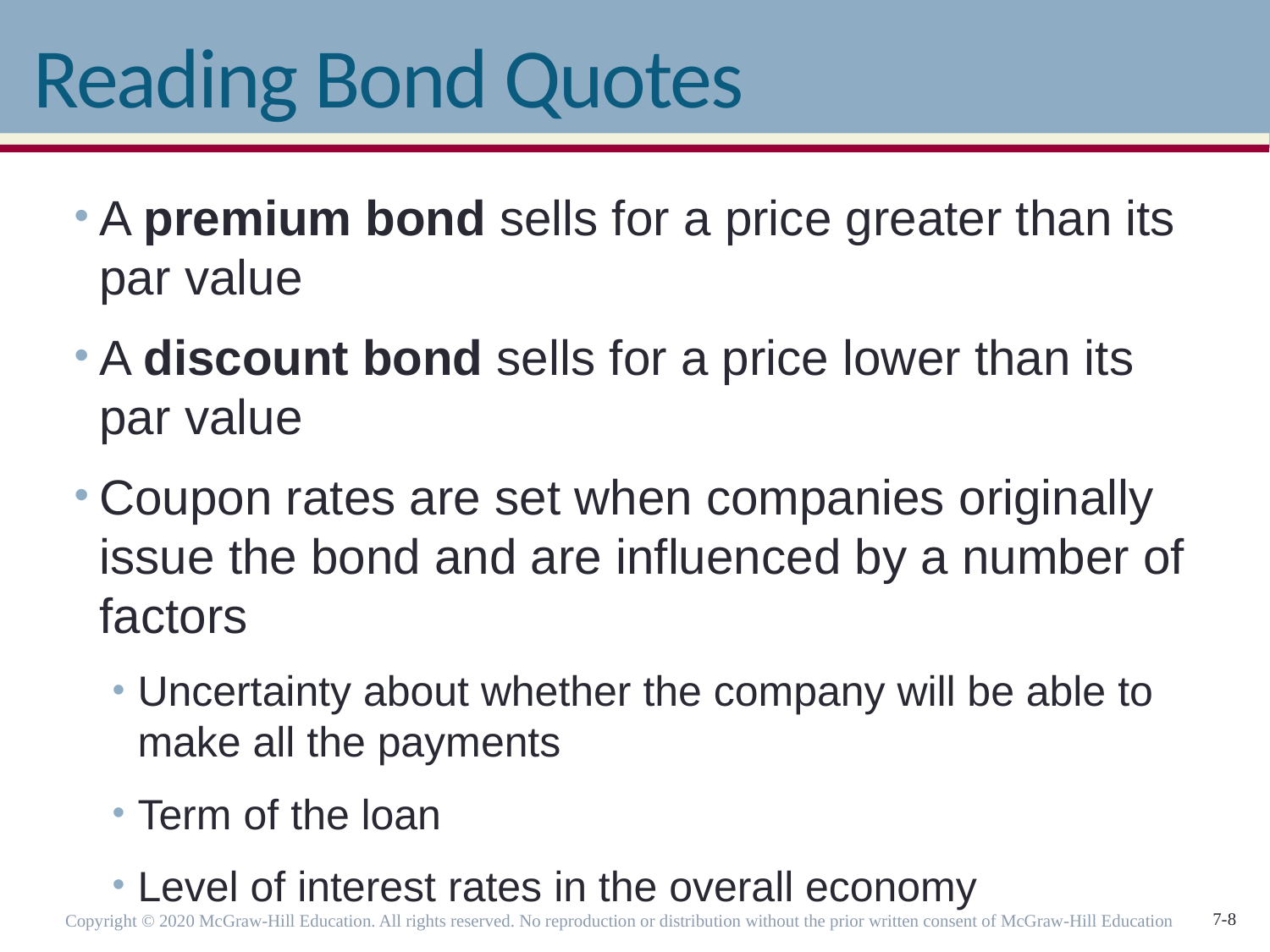

# Reading Bond Quotes
A premium bond sells for a price greater than its par value
A discount bond sells for a price lower than its par value
Coupon rates are set when companies originally issue the bond and are influenced by a number of factors
Uncertainty about whether the company will be able to make all the payments
Term of the loan
Level of interest rates in the overall economy
Copyright © 2020 McGraw-Hill Education. All rights reserved. No reproduction or distribution without the prior written consent of McGraw-Hill Education